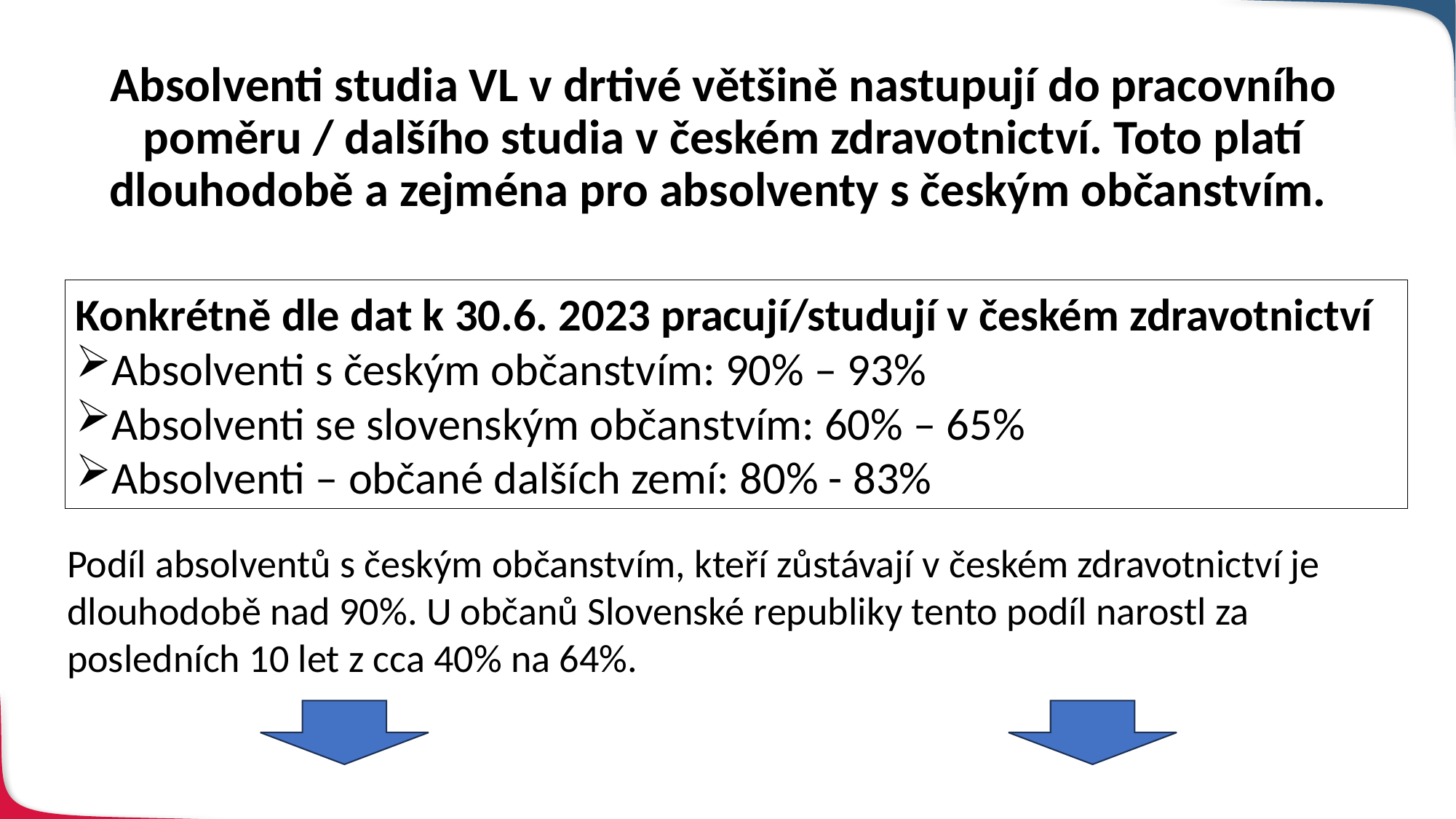

# Absolventi studia VL v drtivé většině nastupují do pracovního poměru / dalšího studia v českém zdravotnictví. Toto platí dlouhodobě a zejména pro absolventy s českým občanstvím.
Konkrétně dle dat k 30.6. 2023 pracují/studují v českém zdravotnictví
Absolventi s českým občanstvím: 90% – 93%
Absolventi se slovenským občanstvím: 60% – 65%
Absolventi – občané dalších zemí: 80% - 83%
Podíl absolventů s českým občanstvím, kteří zůstávají v českém zdravotnictví je dlouhodobě nad 90%. U občanů Slovenské republiky tento podíl narostl za posledních 10 let z cca 40% na 64%.